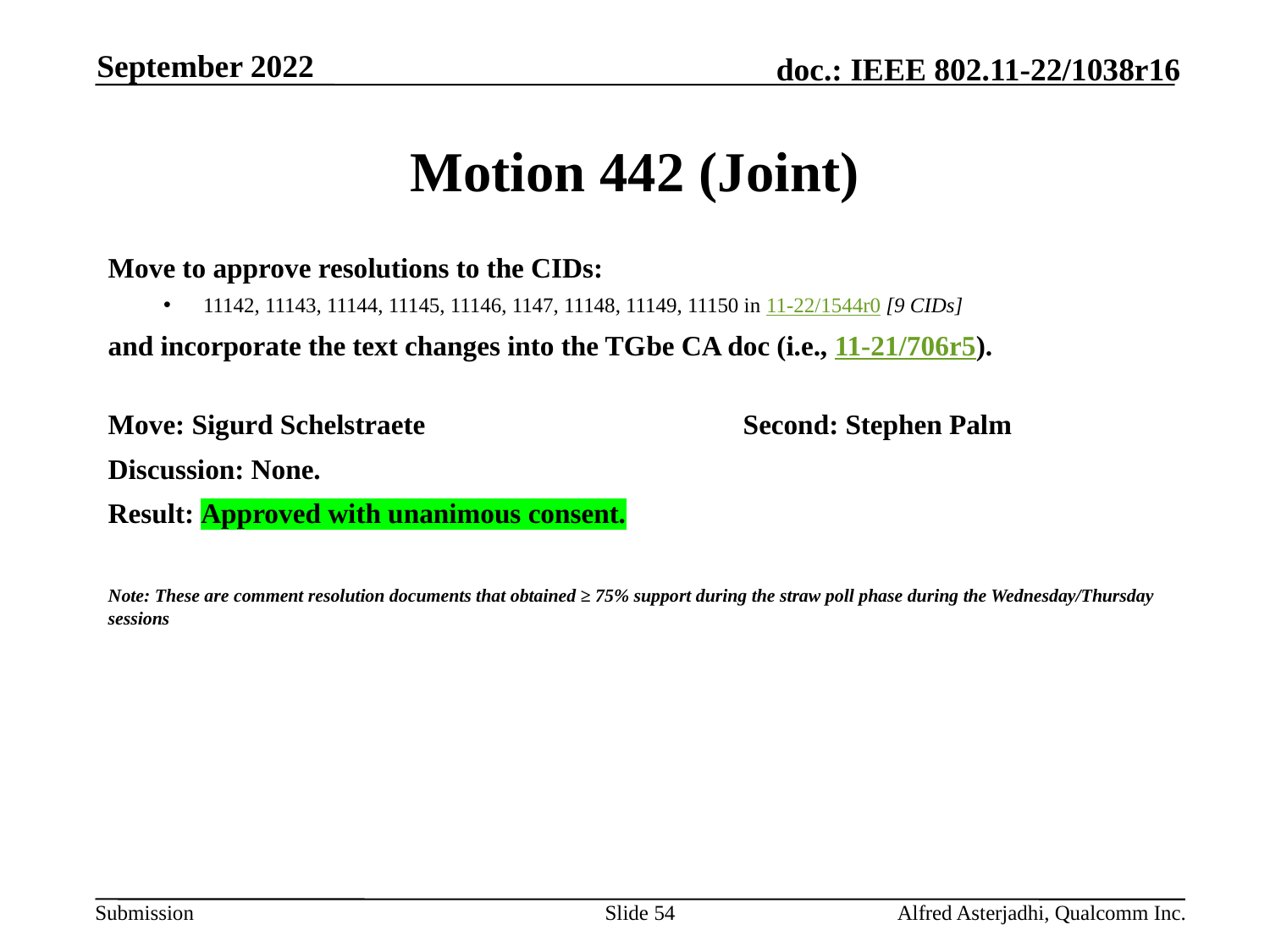

September 2022
# Motion 442 (Joint)
Move to approve resolutions to the CIDs:
11142, 11143, 11144, 11145, 11146, 1147, 11148, 11149, 11150 in 11-22/1544r0 [9 CIDs]
and incorporate the text changes into the TGbe CA doc (i.e., 11-21/706r5).

Move: Sigurd Schelstraete			Second: Stephen Palm
Discussion: None.
Result: Approved with unanimous consent.

Note: These are comment resolution documents that obtained ≥ 75% support during the straw poll phase during the Wednesday/Thursday sessions

Slide 54
Alfred Asterjadhi, Qualcomm Inc.